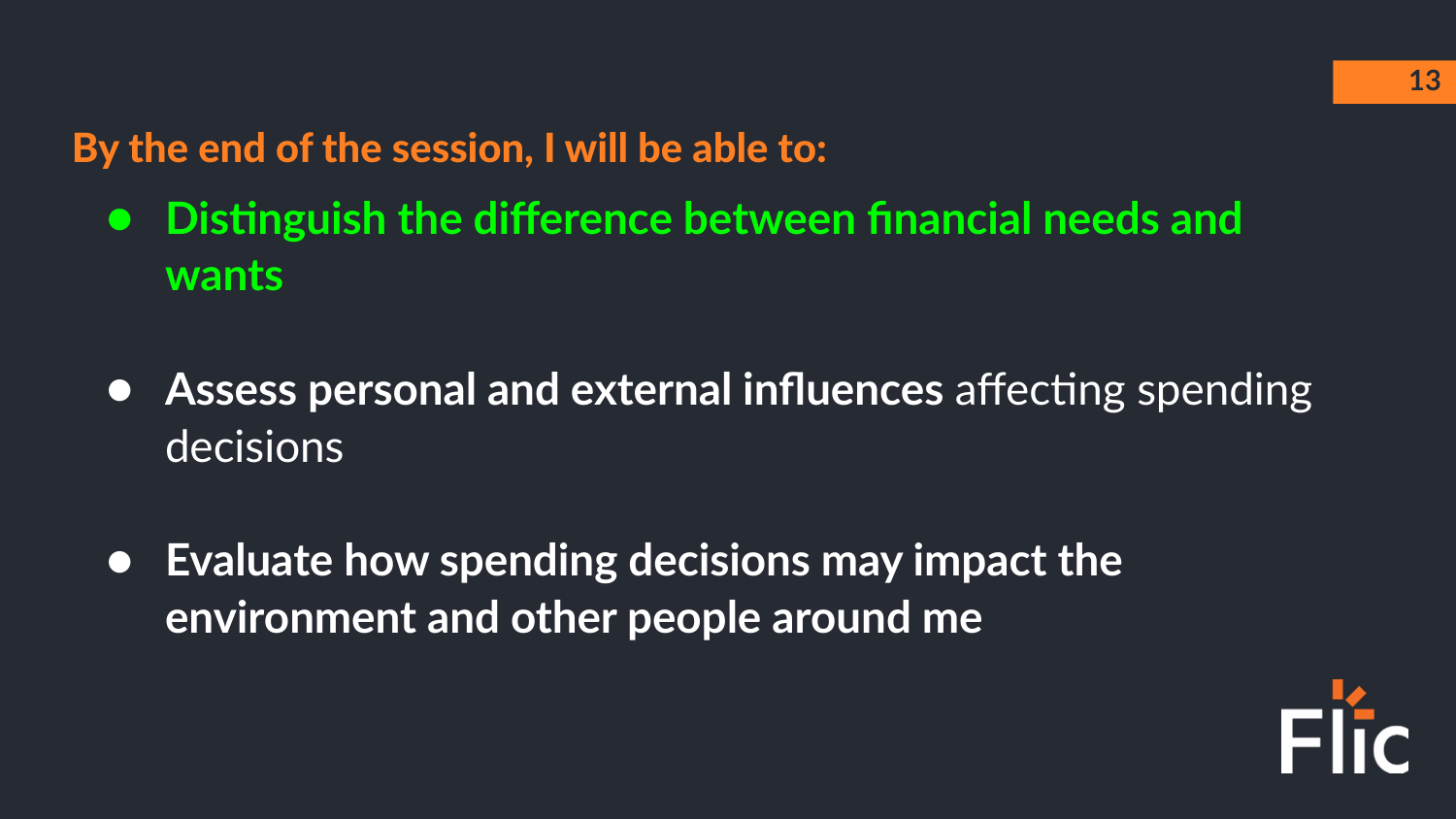

13
By the end of the session, I will be able to:

Distinguish the difference between financial needs and wants

Assess personal and external influences affecting spending decisions

Evaluate how spending decisions may impact the environment and other people around me